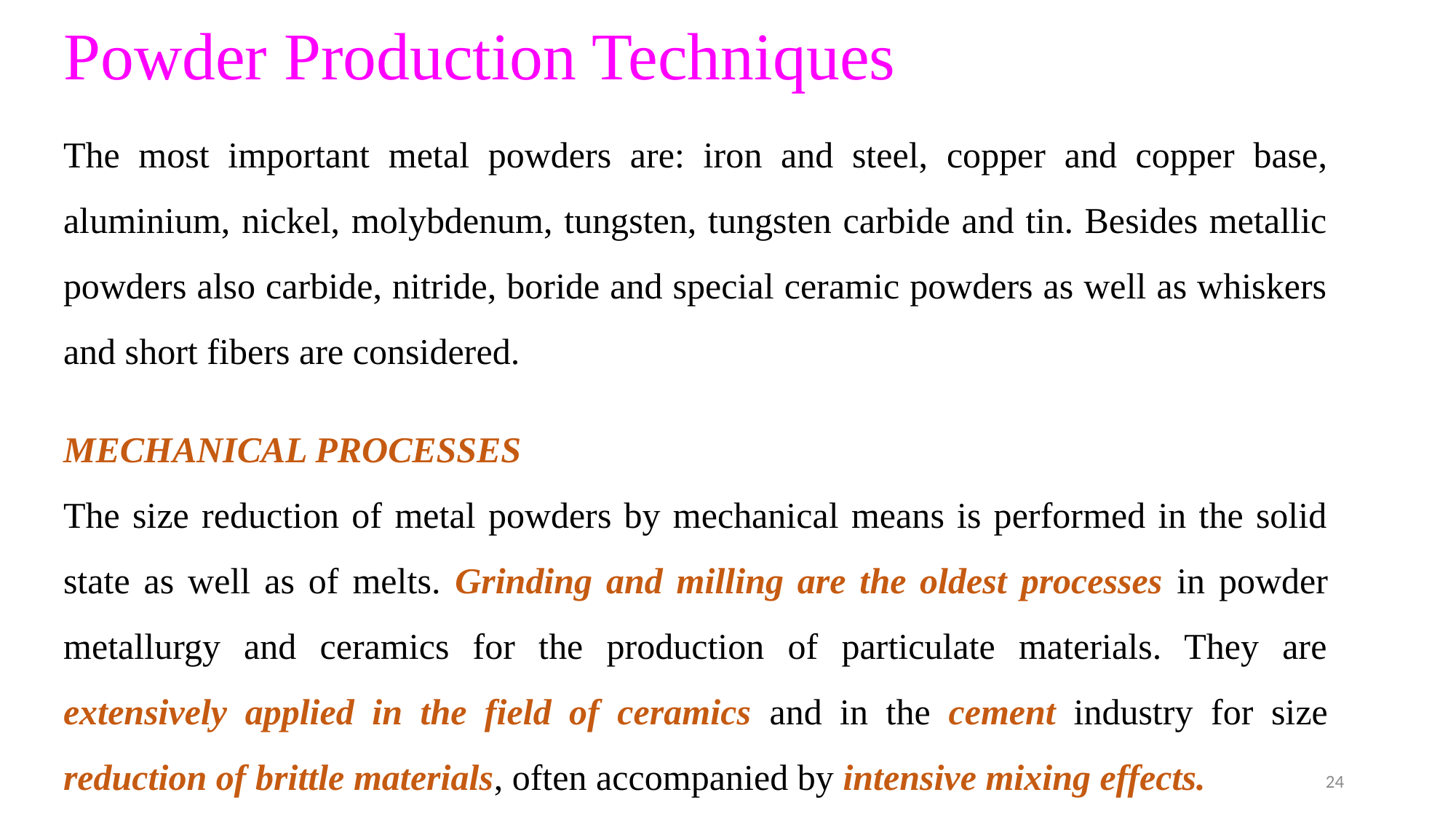

# Powder Production Techniques
The most important metal powders are: iron and steel, copper and copper base, aluminium, nickel, molybdenum, tungsten, tungsten carbide and tin. Besides metallic powders also carbide, nitride, boride and special ceramic powders as well as whiskers and short fibers are considered.

MECHANICAL PROCESSES
The size reduction of metal powders by mechanical means is performed in the solid state as well as of melts. Grinding and milling are the oldest processes in powder metallurgy and ceramics for the production of particulate materials. They are extensively applied in the field of ceramics and in the cement industry for size reduction of brittle materials, often accompanied by intensive mixing effects.
24